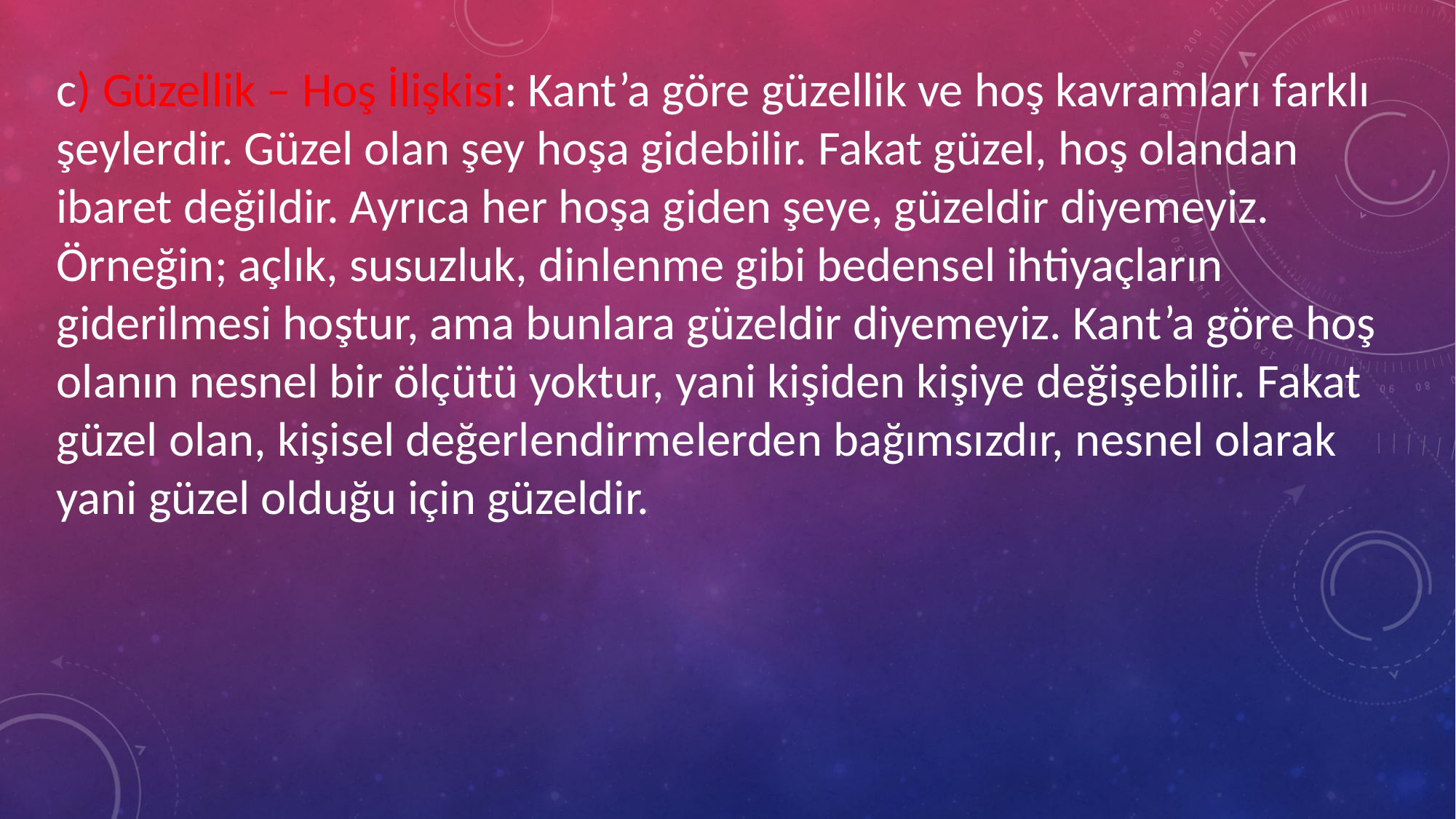

c) Güzellik – Hoş İlişkisi: Kant’a göre güzellik ve hoş kavramları farklı şeylerdir. Güzel olan şey hoşa gidebilir. Fakat güzel, hoş olandan ibaret değildir. Ayrıca her hoşa giden şeye, güzeldir diyemeyiz.
Örneğin; açlık, susuzluk, dinlenme gibi bedensel ihtiyaçların giderilmesi hoştur, ama bunlara güzeldir diyemeyiz. Kant’a göre hoş olanın nesnel bir ölçütü yoktur, yani kişiden kişiye değişebilir. Fakat güzel olan, kişisel değerlendirmelerden bağımsızdır, nesnel olarak yani güzel olduğu için güzeldir.